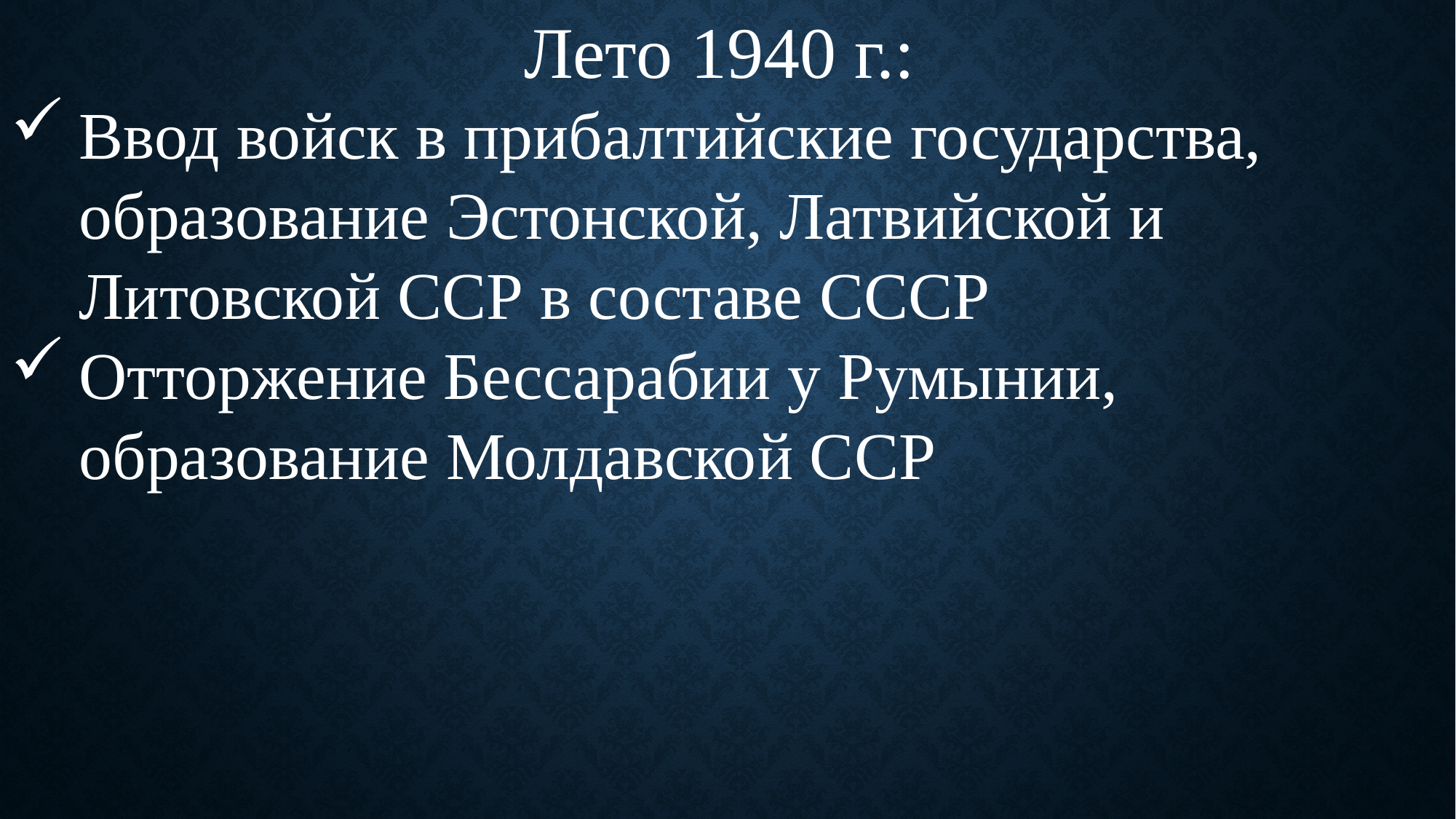

Лето 1940 г.:
Ввод войск в прибалтийские государства, образование Эстонской, Латвийской и Литовской ССР в составе СССР
Отторжение Бессарабии у Румынии, образование Молдавской ССР